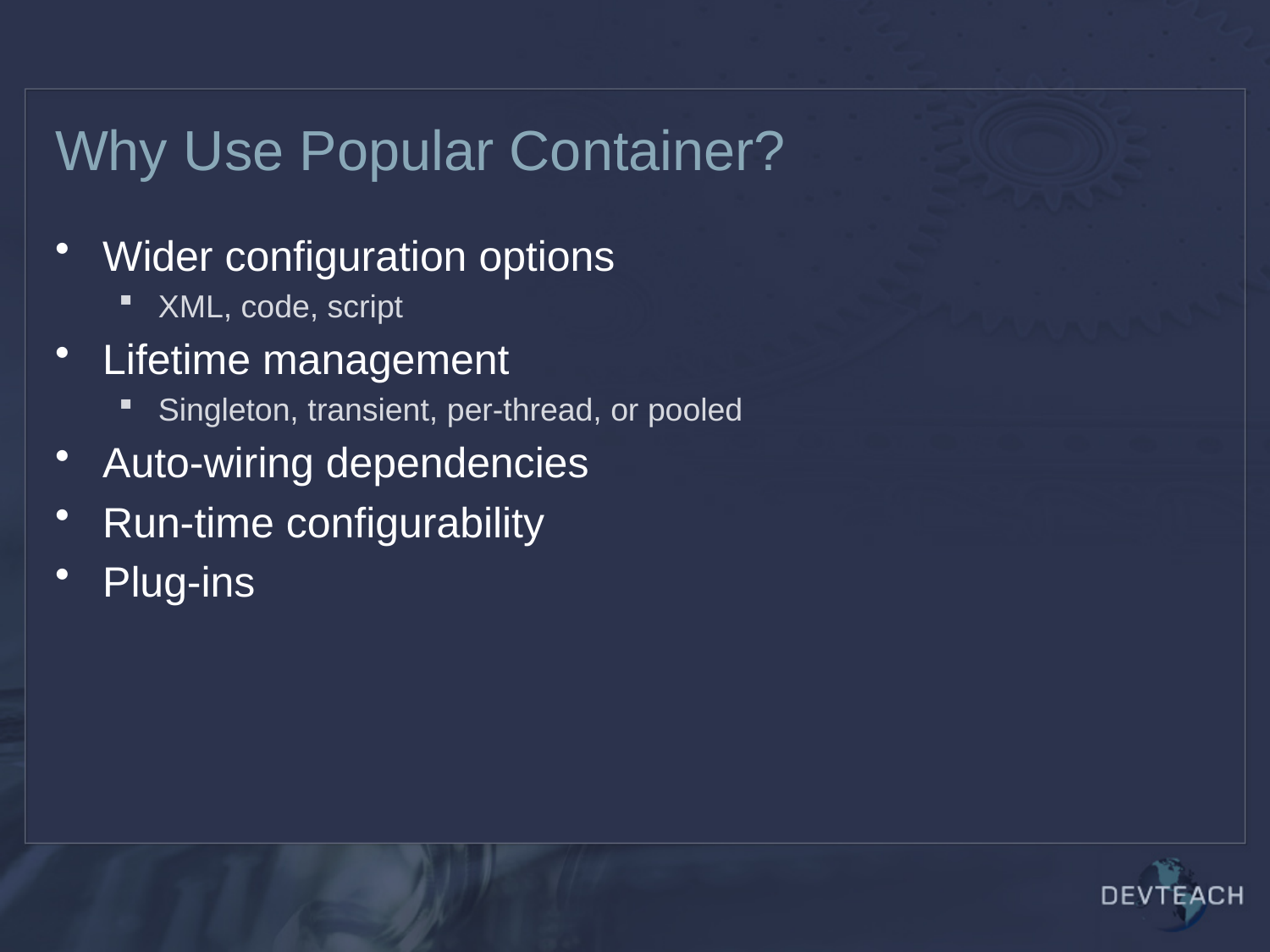

# Why Use Popular Container?
Wider configuration options
XML, code, script
Lifetime management
Singleton, transient, per-thread, or pooled
Auto-wiring dependencies
Run-time configurability
Plug-ins